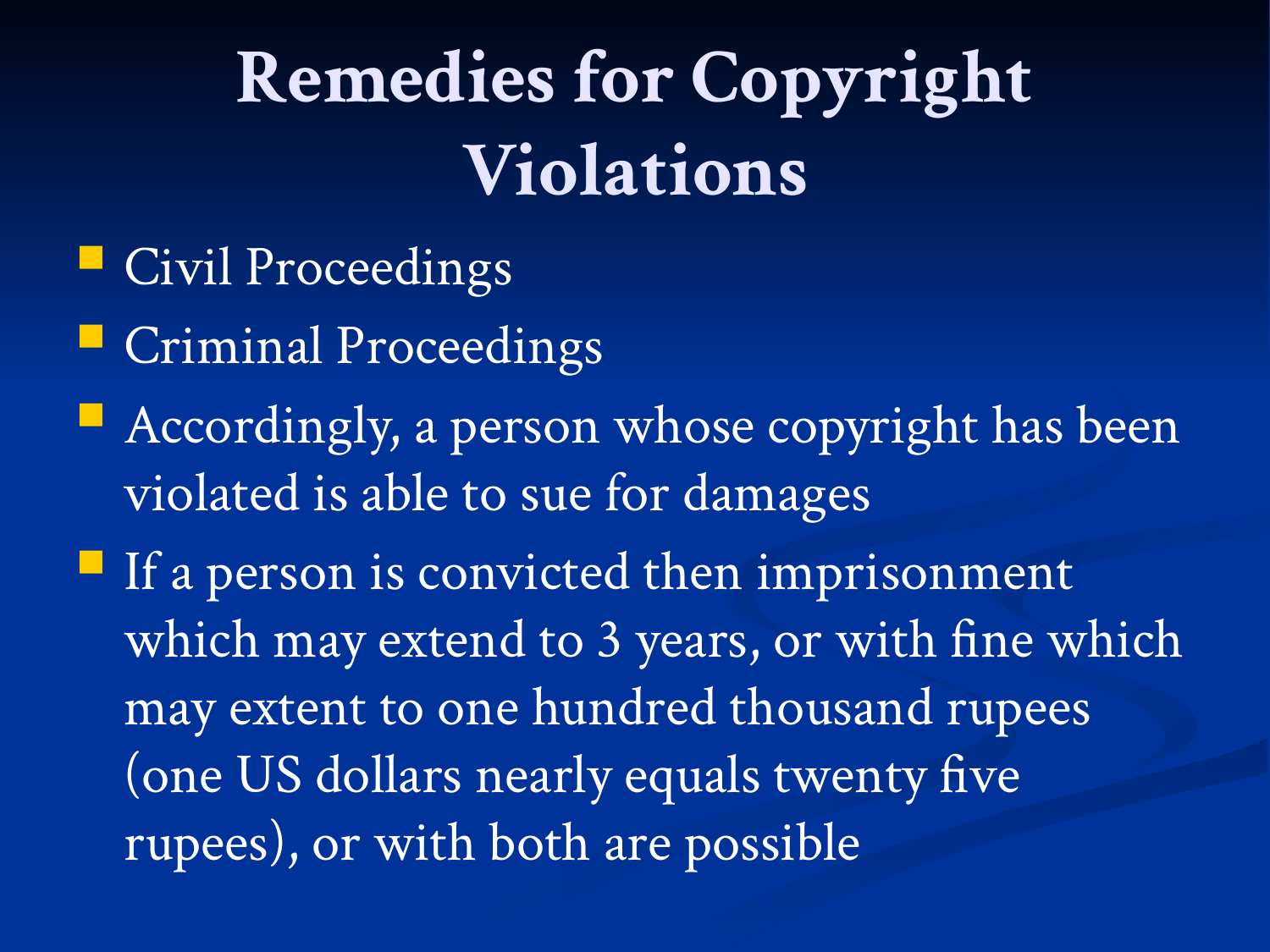

# Remedies for Copyright Violations
Civil Proceedings
Criminal Proceedings
Accordingly, a person whose copyright has been violated is able to sue for damages
If a person is convicted then imprisonment which may extend to 3 years, or with fine which may extent to one hundred thousand rupees (one US dollars nearly equals twenty five rupees), or with both are possible